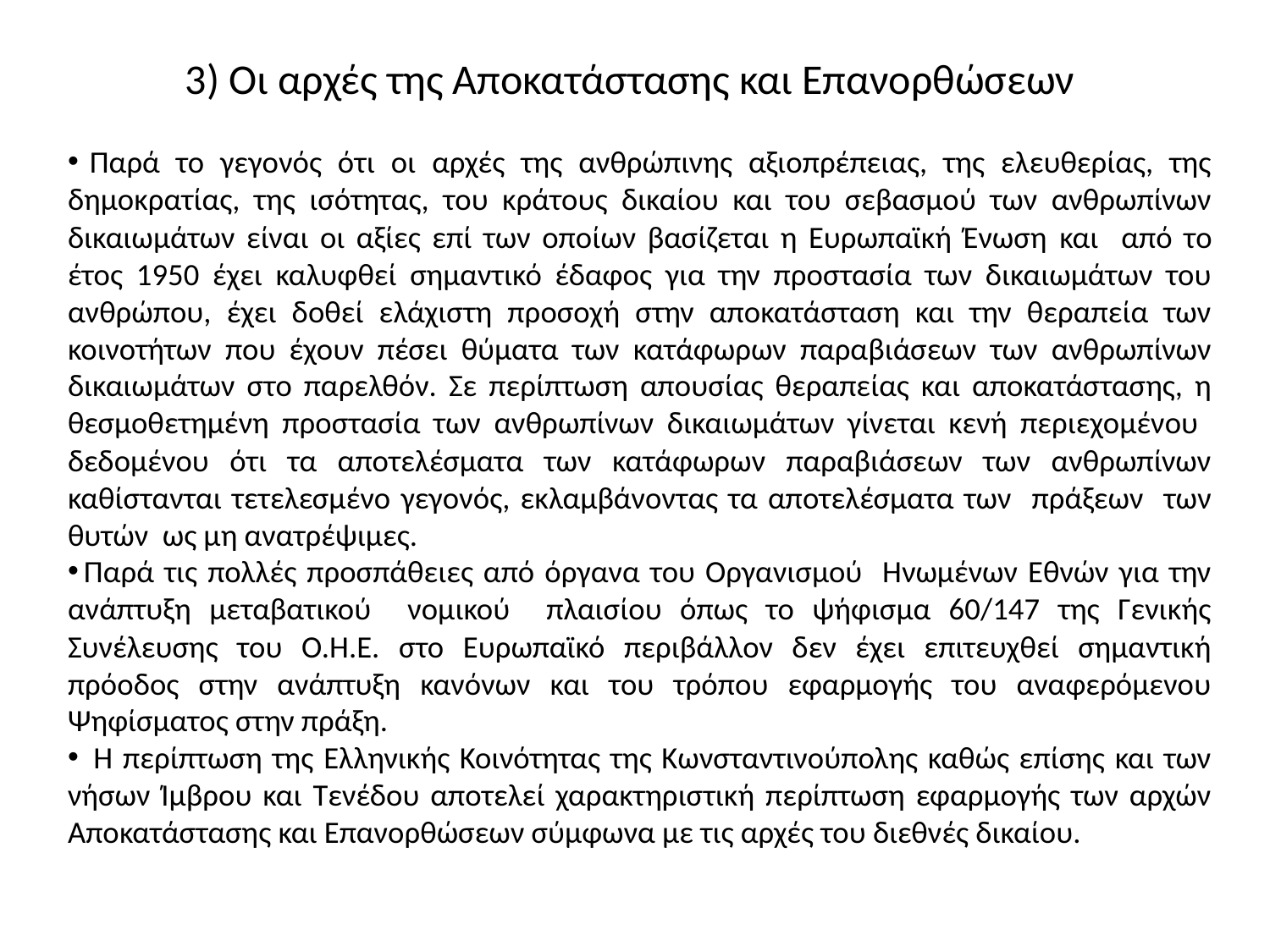

# 3) Οι αρχές της Αποκατάστασης και Επανορθώσεων
 Παρά το γεγονός ότι οι αρχές της ανθρώπινης αξιοπρέπειας, της ελευθερίας, της δημοκρατίας, της ισότητας, του κράτους δικαίου και του σεβασμού των ανθρωπίνων δικαιωμάτων είναι οι αξίες επί των οποίων βασίζεται η Ευρωπαϊκή Ένωση και  από το έτος 1950 έχει καλυφθεί σημαντικό έδαφος για την προστασία των δικαιωμάτων του ανθρώπου, έχει δοθεί ελάχιστη προσοχή στην αποκατάσταση και την θεραπεία των κοινοτήτων που έχουν πέσει θύματα των κατάφωρων παραβιάσεων των ανθρωπίνων δικαιωμάτων στο παρελθόν. Σε περίπτωση απουσίας θεραπείας και αποκατάστασης, η θεσμοθετημένη προστασία των ανθρωπίνων δικαιωμάτων γίνεται κενή περιεχομένου  δεδομένου ότι τα αποτελέσματα των κατάφωρων παραβιάσεων των ανθρωπίνων καθίστανται τετελεσμένο γεγονός, εκλαμβάνοντας τα αποτελέσματα των  πράξεων  των θυτών  ως μη ανατρέψιμες.
 Παρά τις πολλές προσπάθειες από όργανα του Οργανισμού  Ηνωμένων Εθνών για την ανάπτυξη μεταβατικού  νομικού  πλαισίου όπως το ψήφισμα 60/147 της Γενικής Συνέλευσης του Ο.Η.Ε. στο Ευρωπαϊκό περιβάλλον δεν έχει επιτευχθεί σημαντική πρόοδος στην ανάπτυξη κανόνων και του τρόπου εφαρμογής του αναφερόμενου Ψηφίσματος στην πράξη.
  Η περίπτωση της Ελληνικής Κοινότητας της Κωνσταντινούπολης καθώς επίσης και των νήσων Ίμβρου και Τενέδου αποτελεί χαρακτηριστική περίπτωση εφαρμογής των αρχών Αποκατάστασης και Επανορθώσεων σύμφωνα με τις αρχές του διεθνές δικαίου.